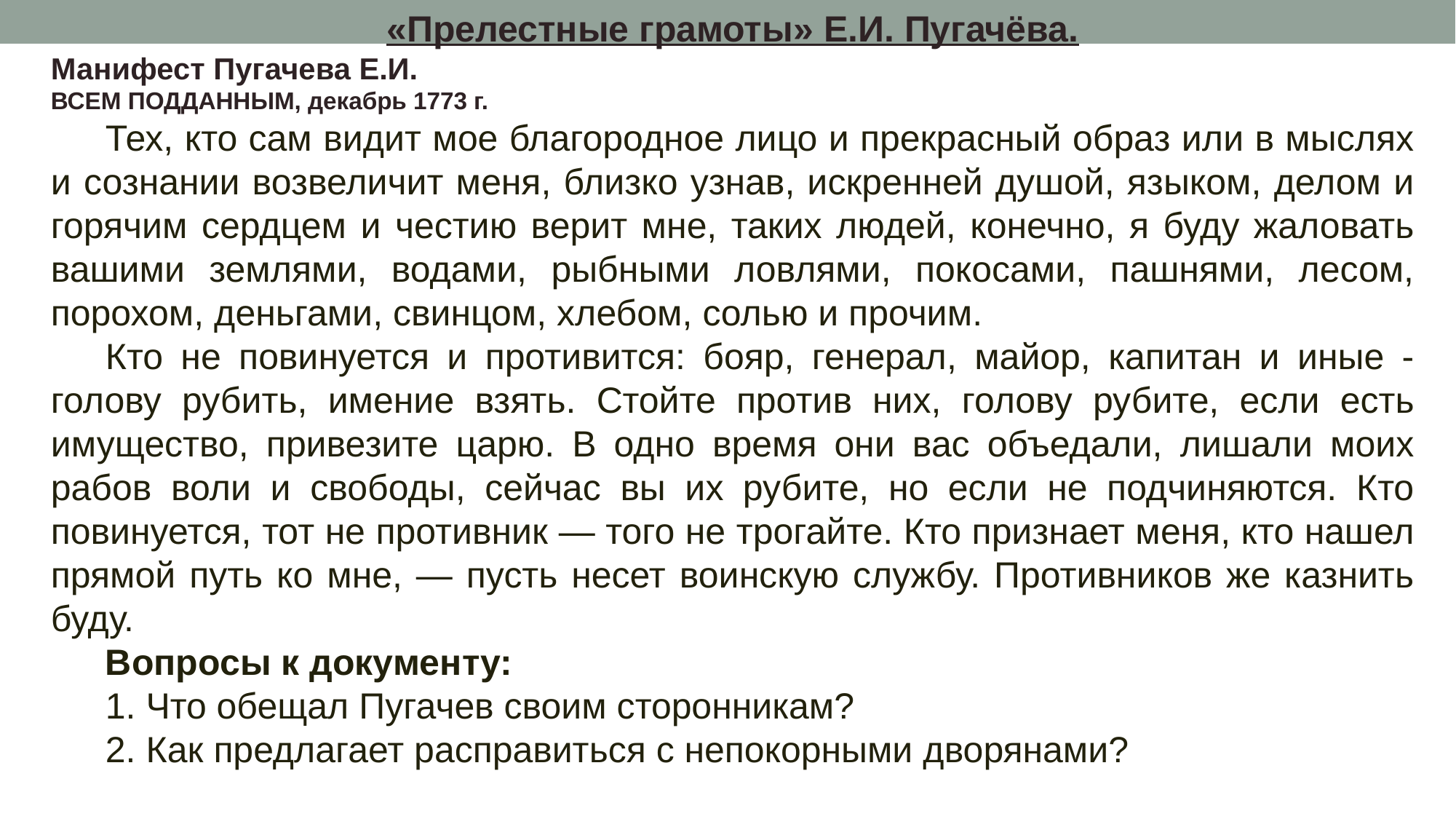

«Прелестные грамоты» Е.И. Пугачёва.
Манифест Пугачева Е.И.
ВСЕМ ПОДДАННЫМ, декабрь 1773 г.
Тех, кто сам видит мое благородное лицо и прекрасный образ или в мыслях и сознании возвеличит меня, близко узнав, искренней душой, языком, делом и горячим сердцем и честию верит мне, таких людей, конечно, я буду жаловать вашими землями, водами, рыбными ловлями, покосами, пашнями, лесом, порохом, деньгами, свинцом, хлебом, солью и прочим.
Кто не повинуется и противится: бояр, генерал, майор, капитан и иные - голову рубить, имение взять. Стойте против них, голову рубите, если есть имущество, привезите царю. В одно время они вас объедали, лишали моих рабов воли и свободы, сейчас вы их рубите, но если не подчиняются. Кто повинуется, тот не противник — того не трогайте. Кто признает меня, кто нашел прямой путь ко мне, — пусть несет воинскую службу. Противников же казнить буду.
Вопросы к документу:
1. Что обещал Пугачев своим сторонникам?
2. Как предлагает расправиться с непокорными дворянами?